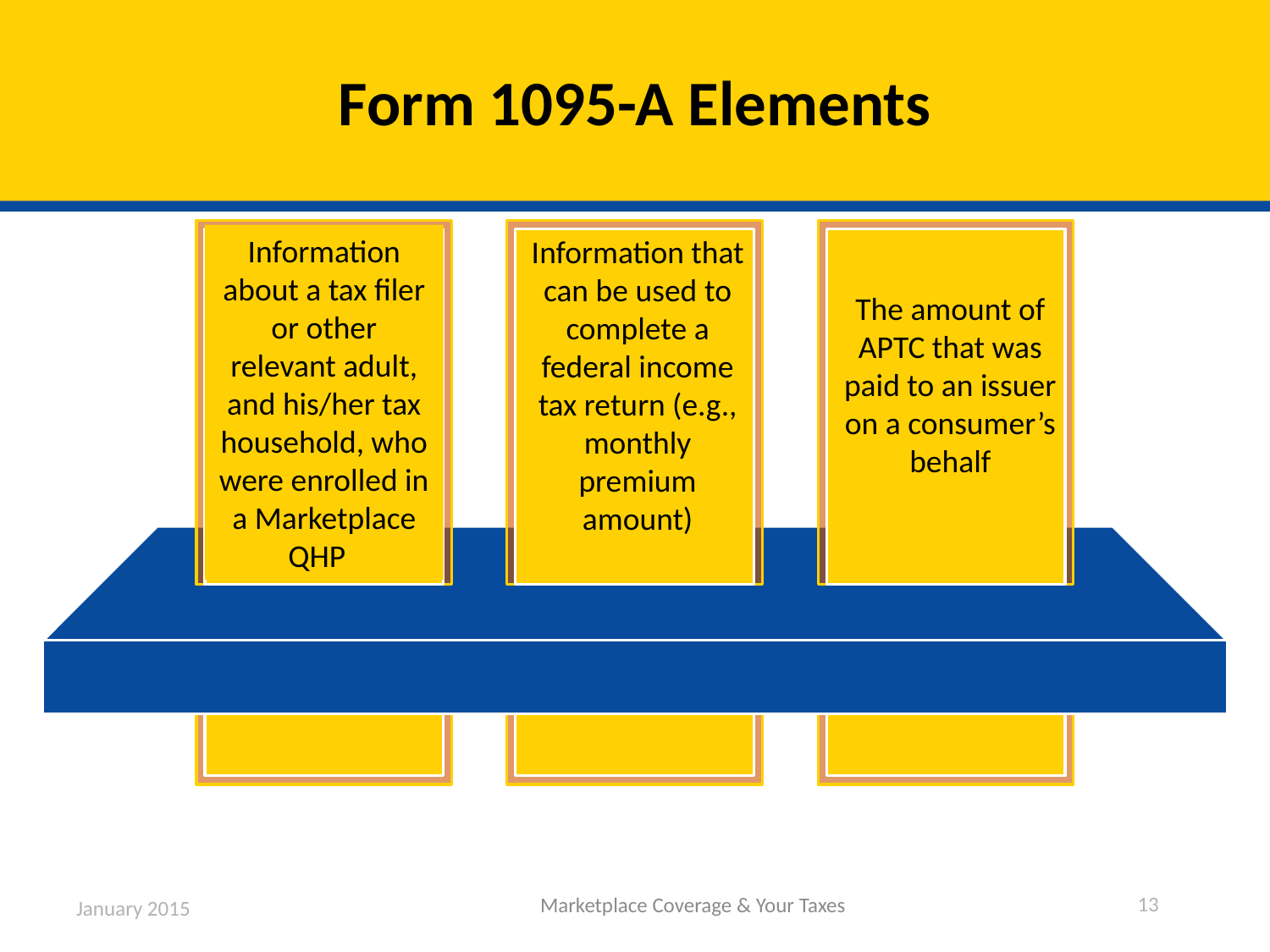

# Form 1095-A Elements

Information about a tax filer or other relevant adult, and his/her tax household, who were enrolled in a Marketplace QHP
Information that can be used to complete a federal income tax return (e.g., monthly premium amount)

The amount of APTC that was paid to an issuer on a consumer’s behalf

13
January 2015